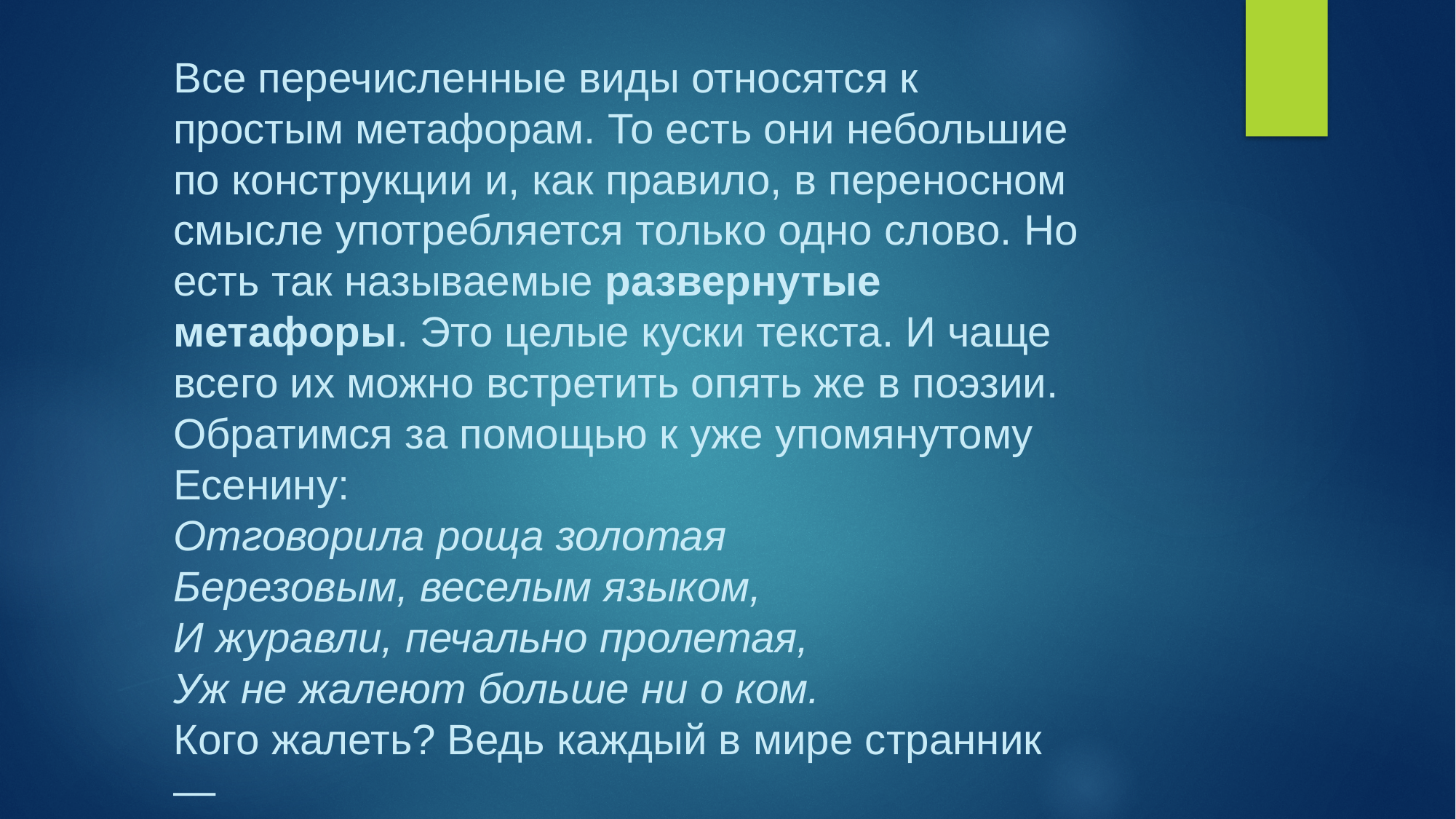

Все перечисленные виды относятся к простым метафорам. То есть они небольшие по конструкции и, как правило, в переносном смысле употребляется только одно слово. Но есть так называемые развернутые метафоры. Это целые куски текста. И чаще всего их можно встретить опять же в поэзии.
Обратимся за помощью к уже упомянутому Есенину:
Отговорила роща золотая
Березовым, веселым языком,
И журавли, печально пролетая,
Уж не жалеют больше ни о ком.
Кого жалеть? Ведь каждый в мире странник —
Пройдет, зайдет и вновь оставит дом.
О всех ушедших грезит коноплянник
С широким месяцем над голубым прудом.